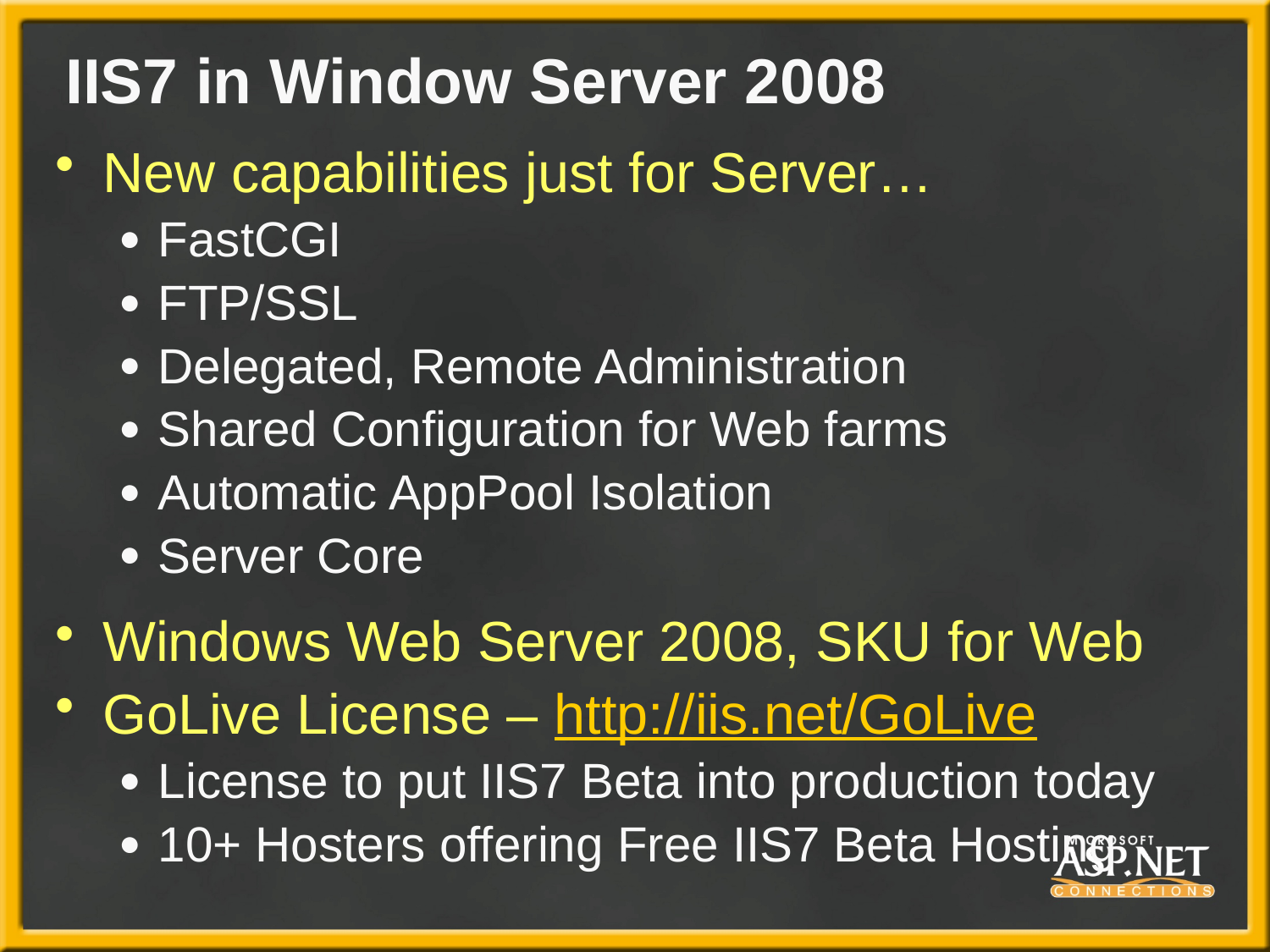

# IIS7 in Window Server 2008
New capabilities just for Server…
FastCGI
FTP/SSL
Delegated, Remote Administration
Shared Configuration for Web farms
Automatic AppPool Isolation
Server Core

Windows Web Server 2008, SKU for Web
GoLive License – http://iis.net/GoLive
License to put IIS7 Beta into production today
10+ Hosters offering Free IIS7 Beta Hosting